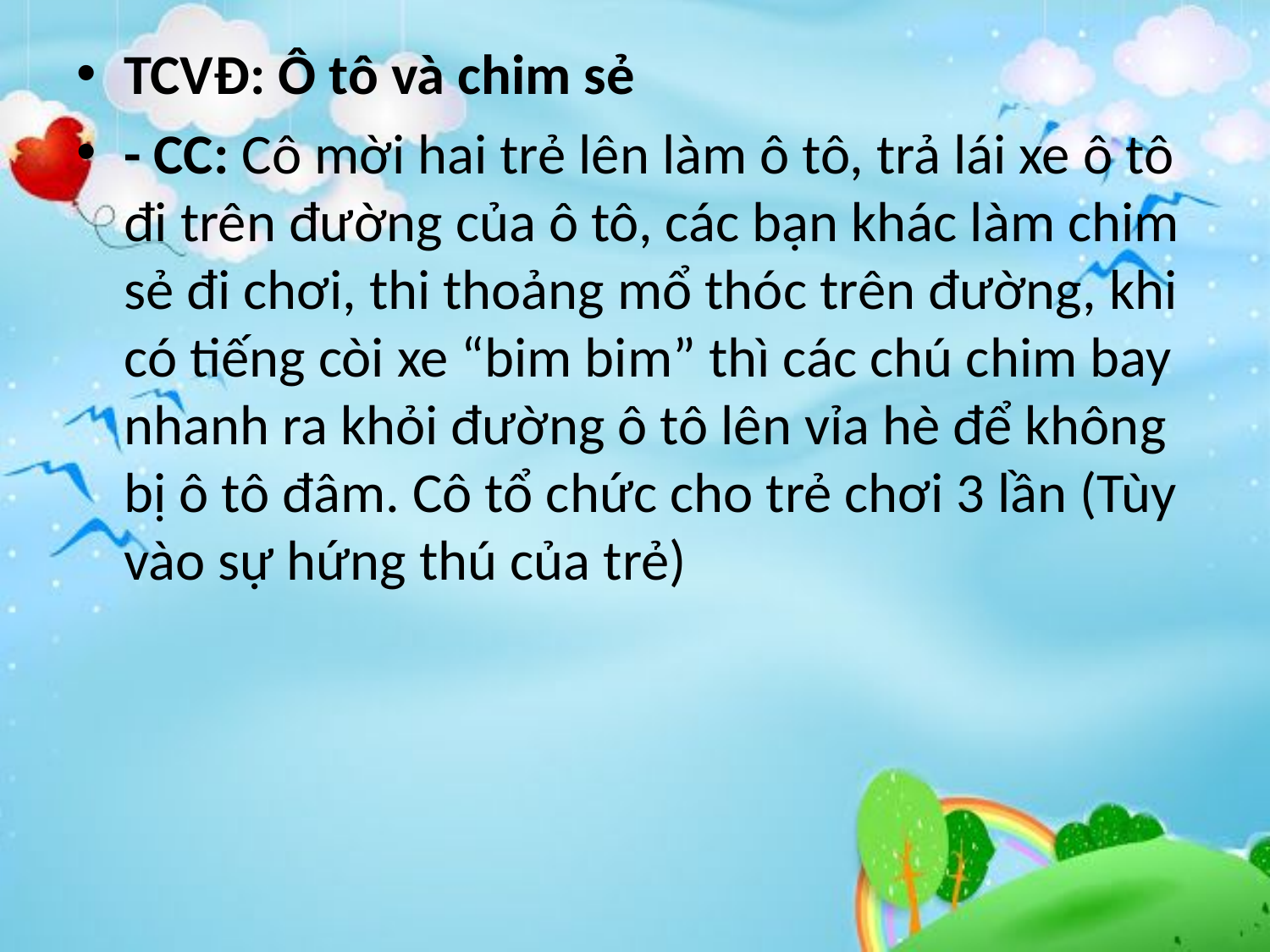

TCVĐ: Ô tô và chim sẻ
- CC: Cô mời hai trẻ lên làm ô tô, trả lái xe ô tô đi trên đường của ô tô, các bạn khác làm chim sẻ đi chơi, thi thoảng mổ thóc trên đường, khi có tiếng còi xe “bim bim” thì các chú chim bay nhanh ra khỏi đường ô tô lên vỉa hè để không bị ô tô đâm. Cô tổ chức cho trẻ chơi 3 lần (Tùy vào sự hứng thú của trẻ)